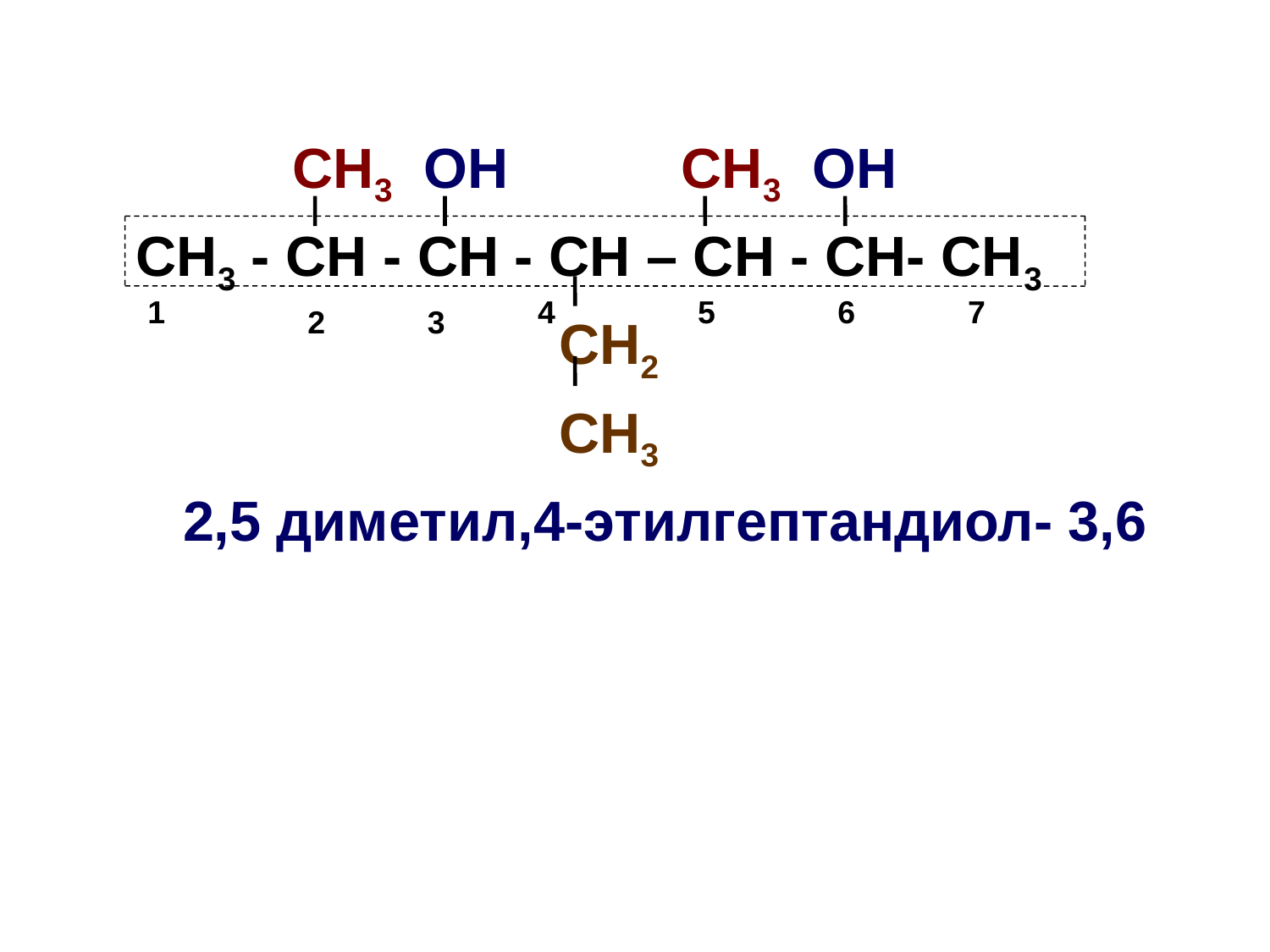

СН3  ОН           СН3  ОН
     СН3 - СН - СН - СН – СН - СН- СН3
                                СН2
                                СН3
        2,5 диметил,4-этилгептандиол- 3,6

1
4
5
6
7
2
3